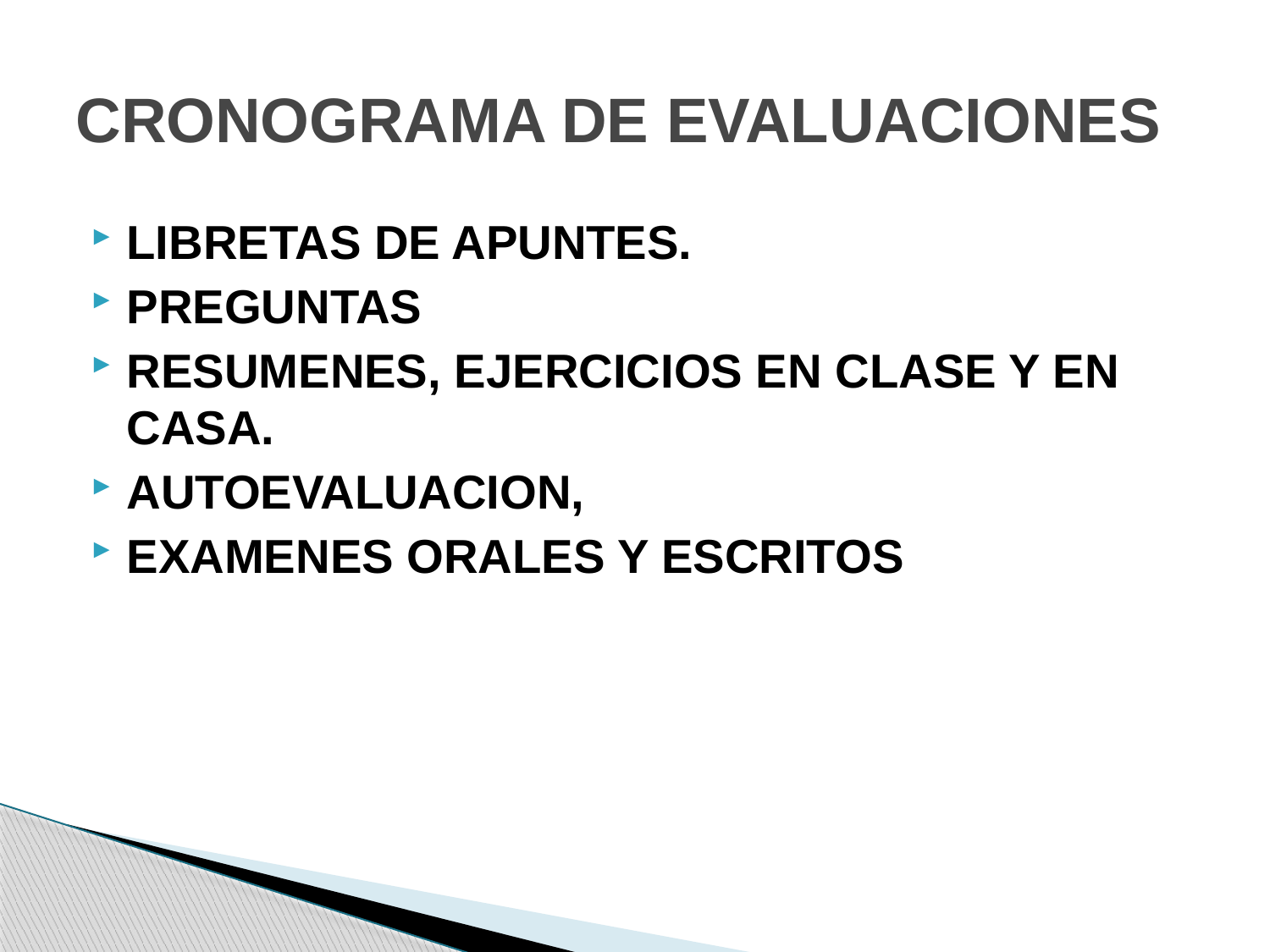

# CRONOGRAMA DE EVALUACIONES
LIBRETAS DE APUNTES.
PREGUNTAS
RESUMENES, EJERCICIOS EN CLASE Y EN CASA.
AUTOEVALUACION,
EXAMENES ORALES Y ESCRITOS